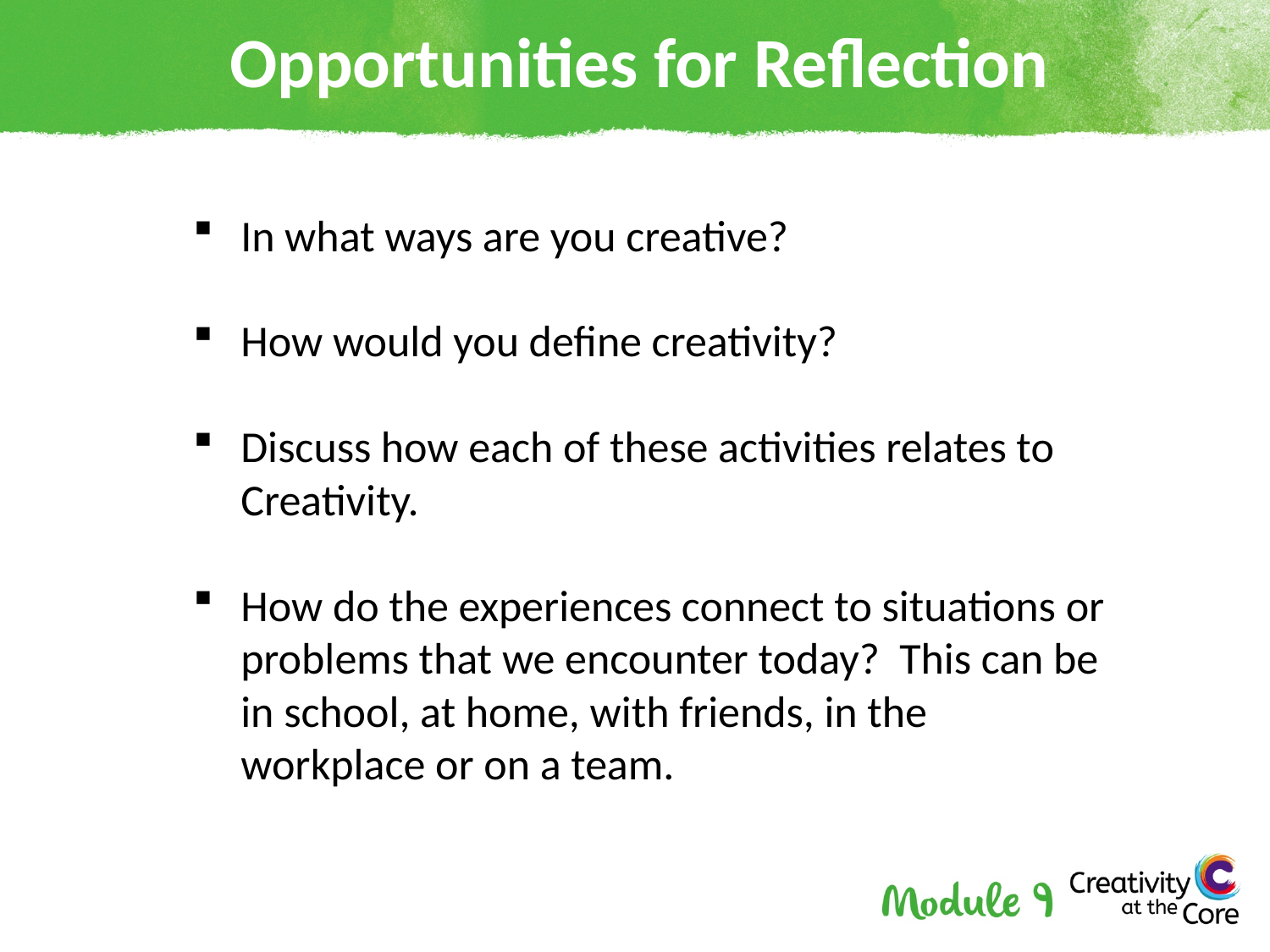

# Opportunities for Reflection
In what ways are you creative?

How would you define creativity?

Discuss how each of these activities relates to Creativity.

How do the experiences connect to situations or problems that we encounter today?  This can be in school, at home, with friends, in the workplace or on a team.